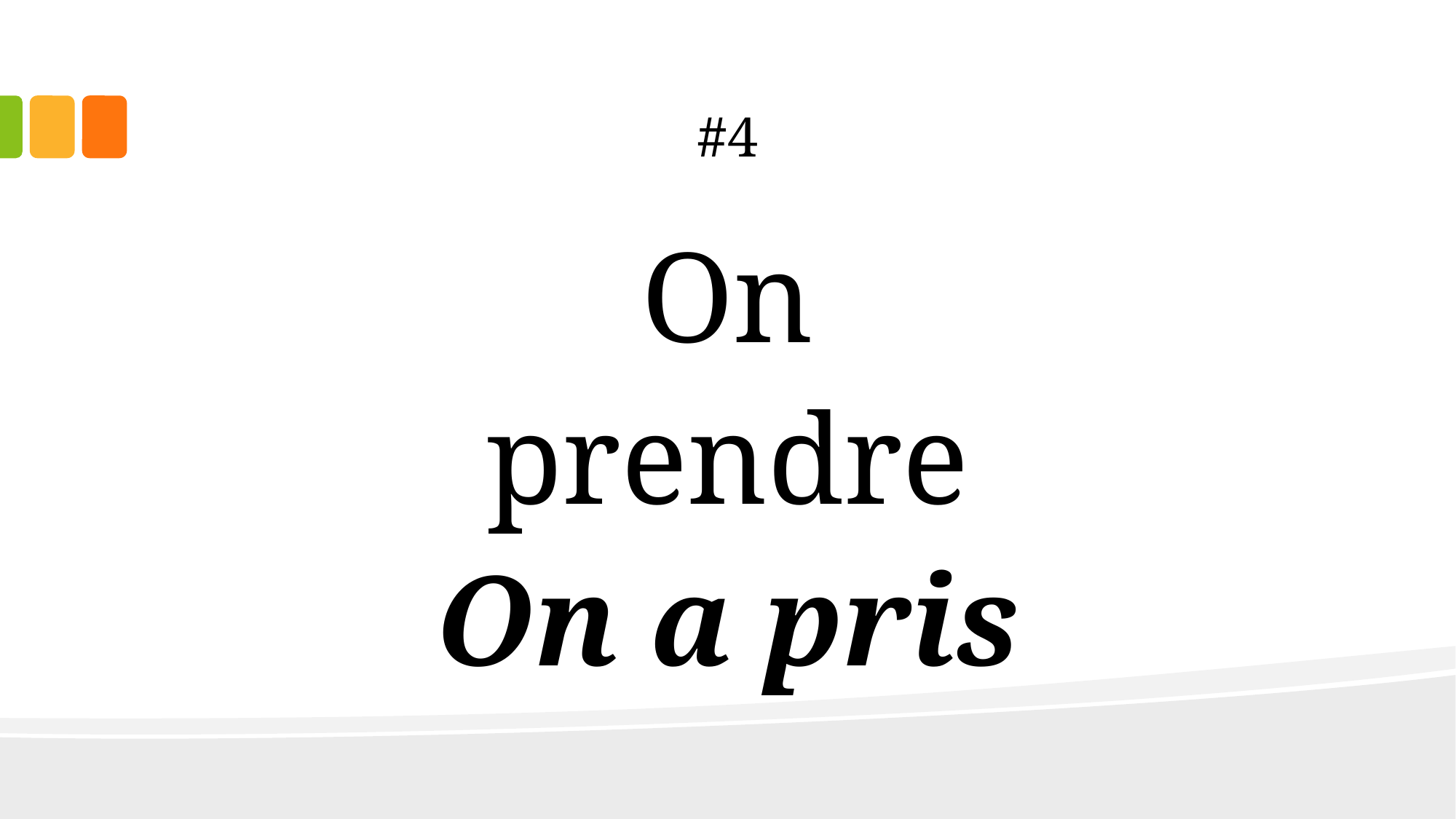

# #4
On
prendre
On a pris